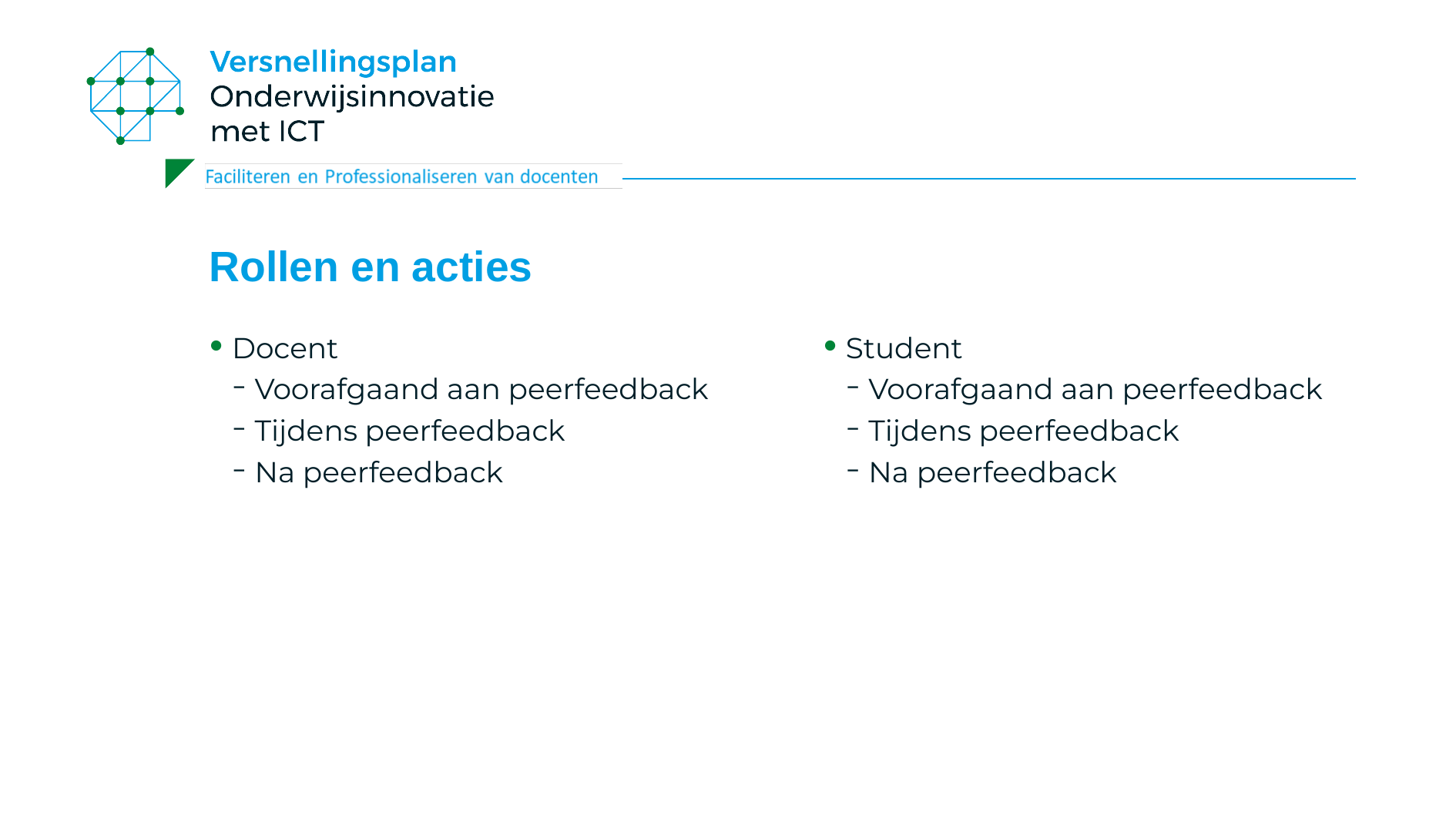

# Rollen en acties
Docent
Voorafgaand aan peerfeedback
Tijdens peerfeedback
Na peerfeedback
Student
Voorafgaand aan peerfeedback
Tijdens peerfeedback
Na peerfeedback